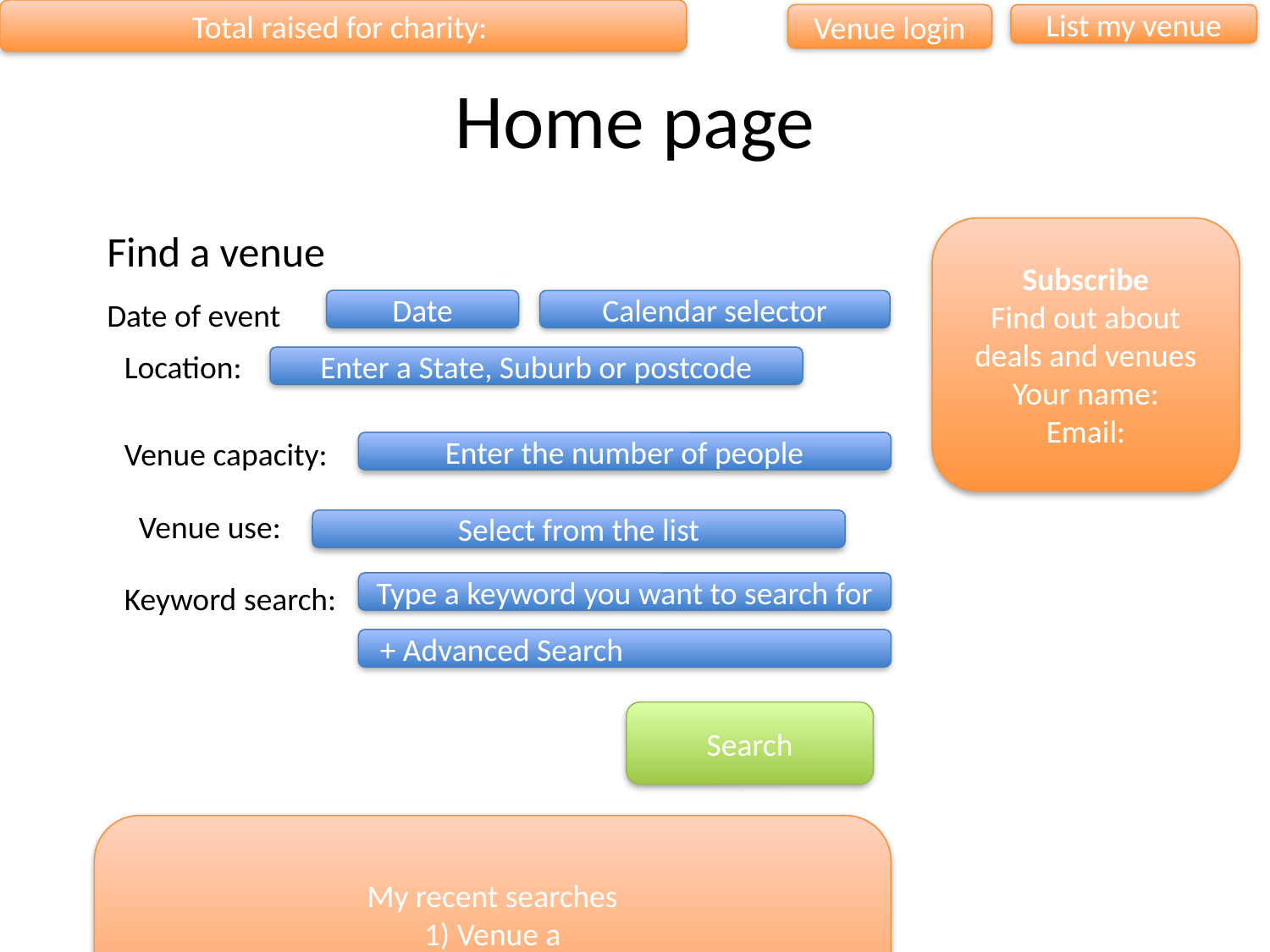

Total raised for charity:
Venue login
List my venue
# Home page
Subscribe
Find out about deals and venues
Your name:
Email:
Find a venue
Date of event
Date
Calendar selector
Location:
Enter a State, Suburb or postcode
Venue capacity:
Enter the number of people
Venue use:
Select from the list
Keyword search:
Type a keyword you want to search for
 + Advanced Search
Search
My recent searches
1) Venue a
2) Venue b
3) Venue c